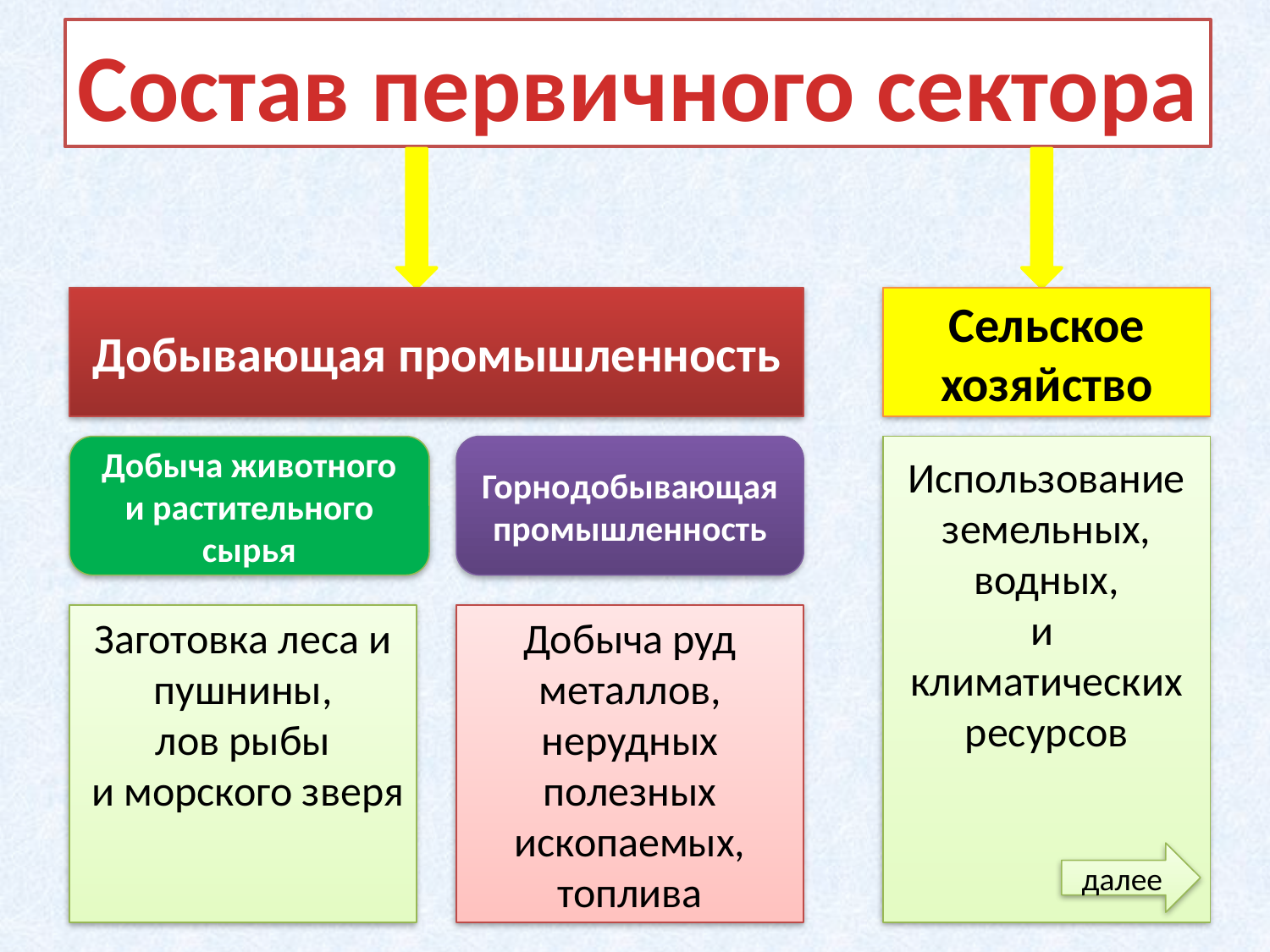

Состав первичного сектора

Добывающая промышленность
Сельское хозяйство
Добыча животного и растительного сырья
Горнодобывающая промышленность
Использование
земельных,
водных,
и
климатических ресурсов

Заготовка леса и
 пушнины,
лов рыбы
 и морского зверя

Добыча руд металлов,
нерудных полезных ископаемых,
топлива
далее